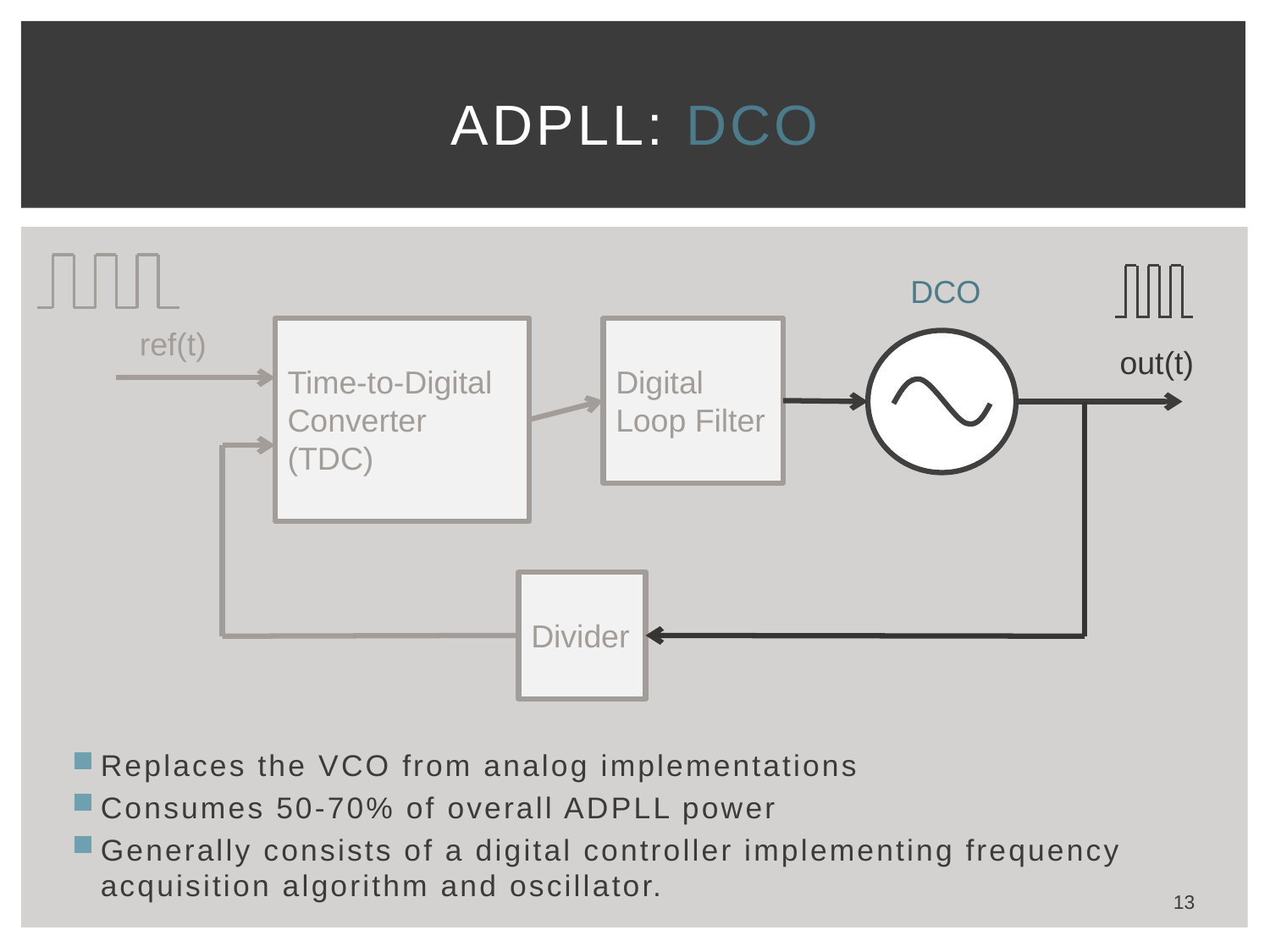

# ADPLL: DCO
DCO
ref(t)

Digital Loop Filter

Time-to-Digital
Converter (TDC)

out(t)

Divider

Replaces the VCO from analog implementations
Consumes 50-70% of overall ADPLL power
Generally consists of a digital controller implementing frequency acquisition algorithm and oscillator.
13